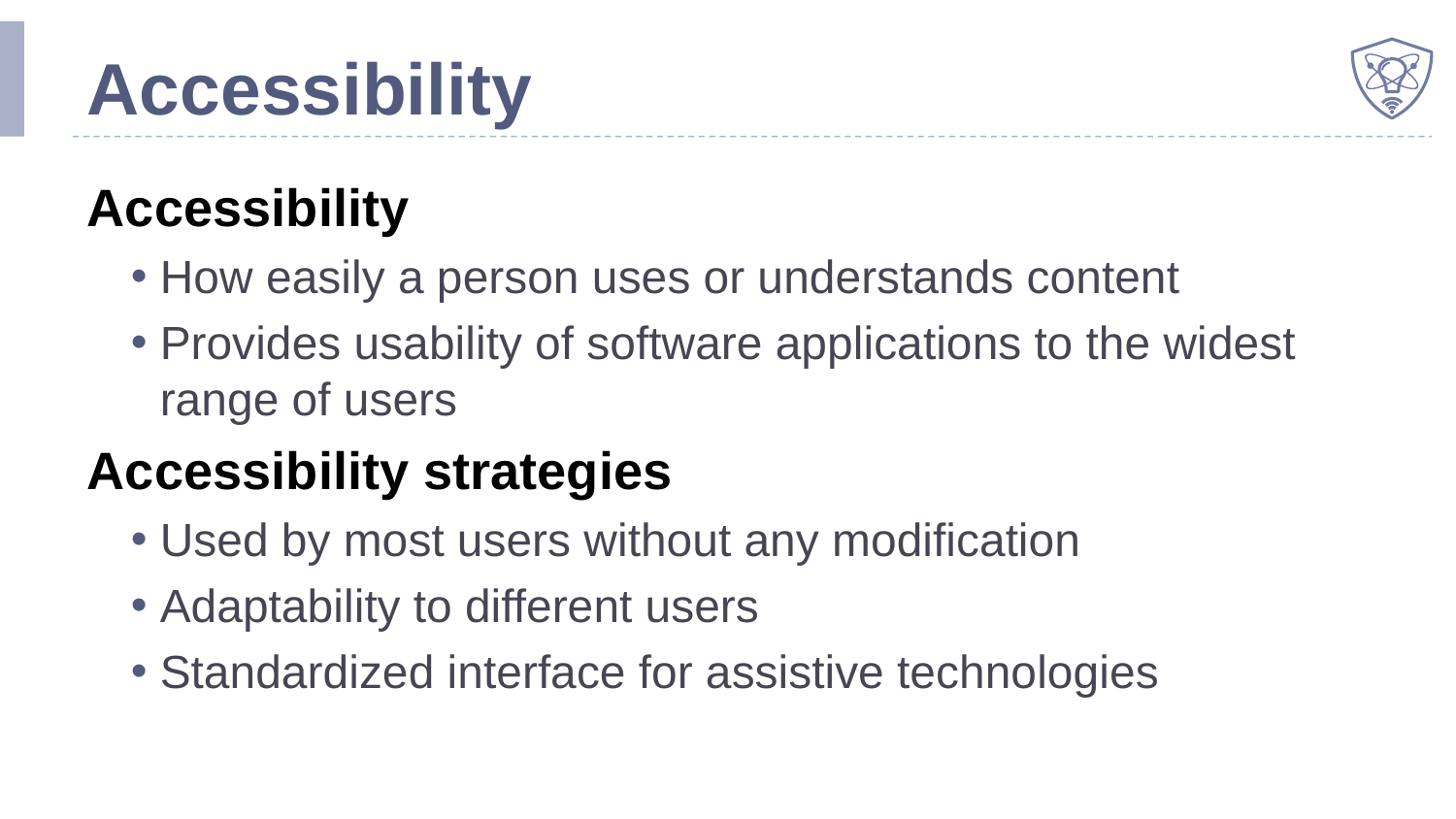

# Accessibility
Accessibility
How easily a person uses or understands content
Provides usability of software applications to the widest range of users
Accessibility strategies
Used by most users without any modification
Adaptability to different users
Standardized interface for assistive technologies